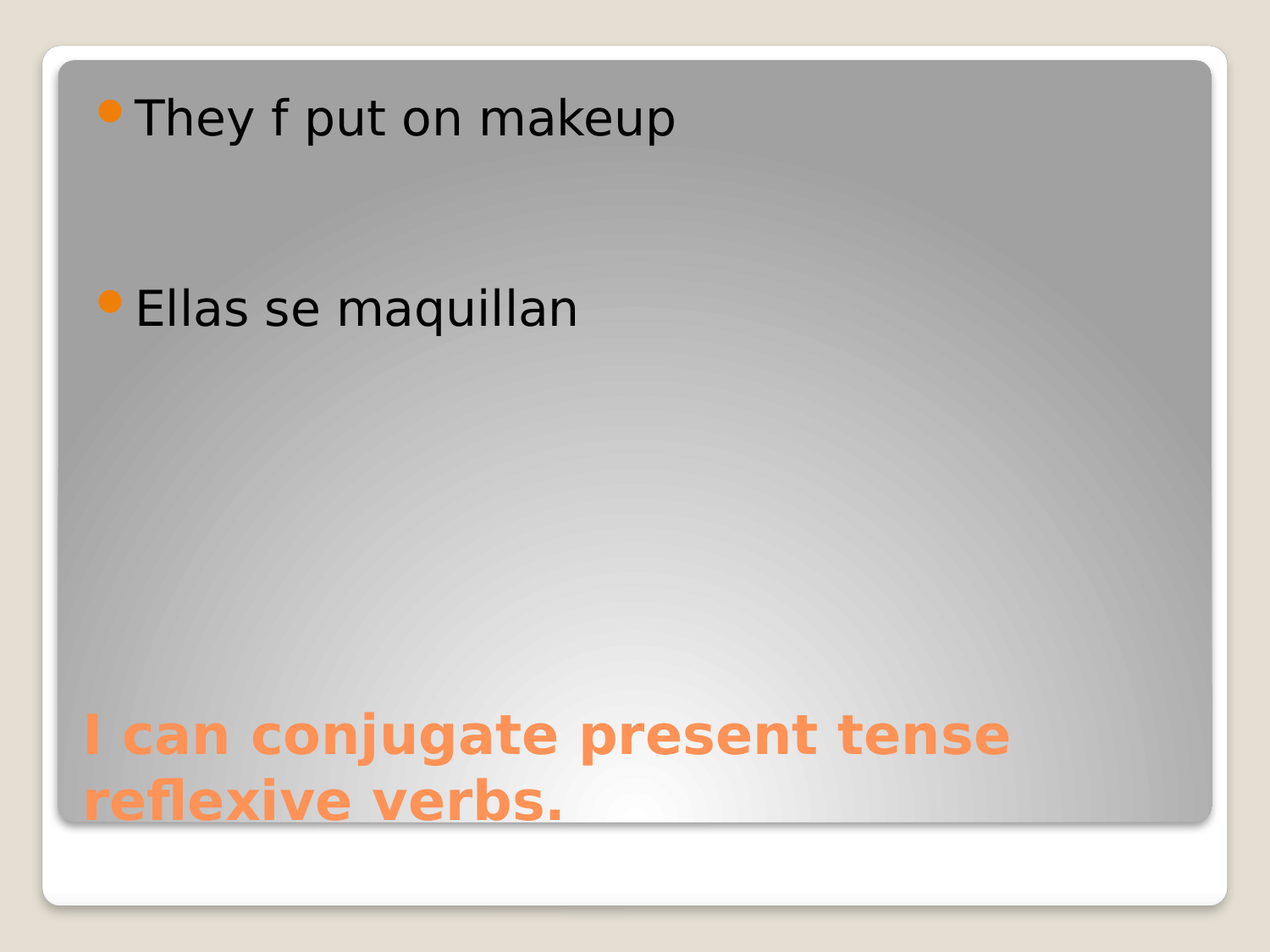

They f put on makeup

Ellas se maquillan
# I can conjugate present tense reflexive verbs.